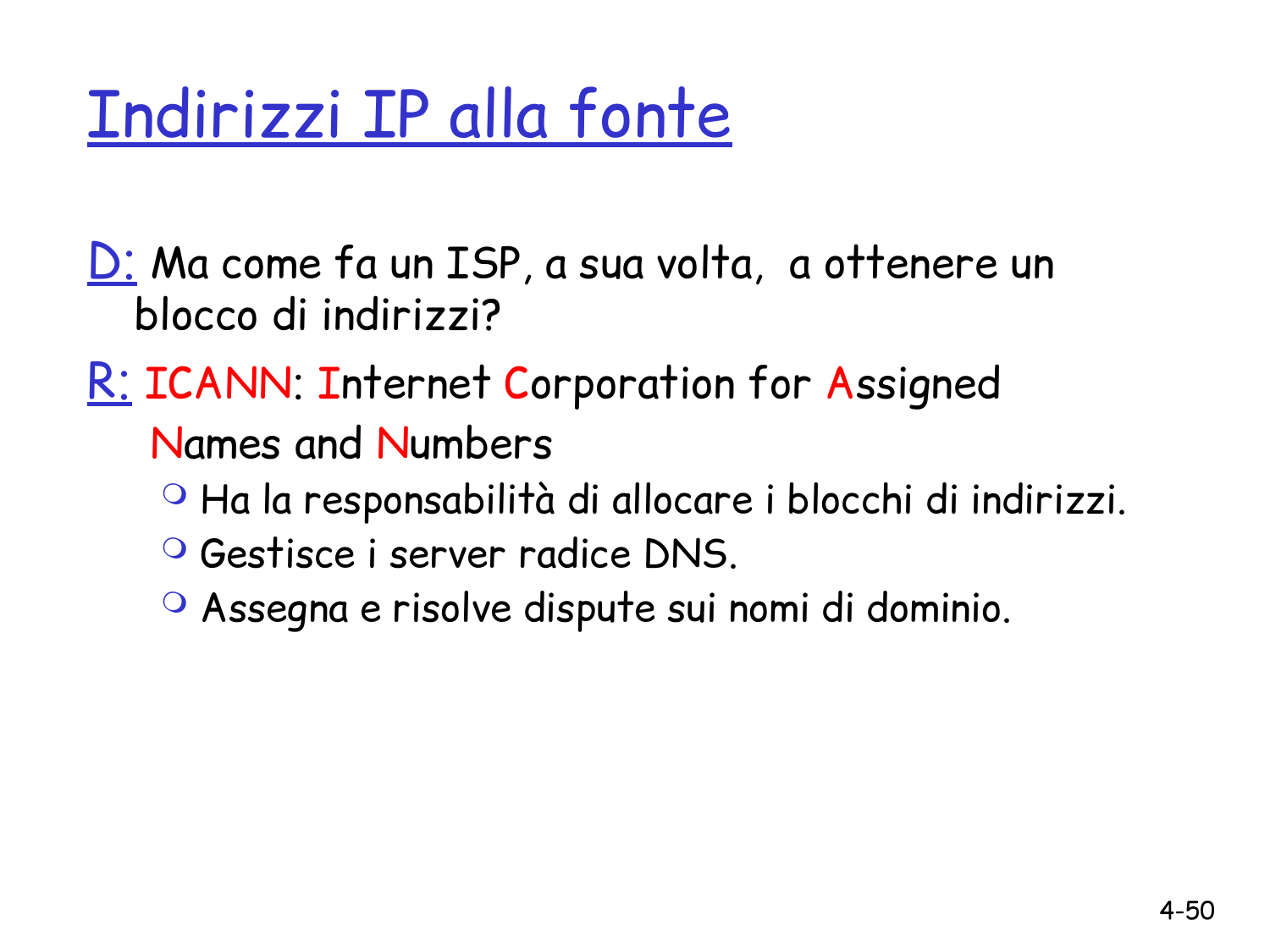

# Indirizzi IP alla fonte
D: Ma come fa un ISP, a sua volta,  a ottenere un blocco di indirizzi?
R: ICANN: Internet Corporation for Assigned
     Names and Numbers
Ha la responsabilità di allocare i blocchi di indirizzi.
Gestisce i server radice DNS.
Assegna e risolve dispute sui nomi di dominio.
4-50